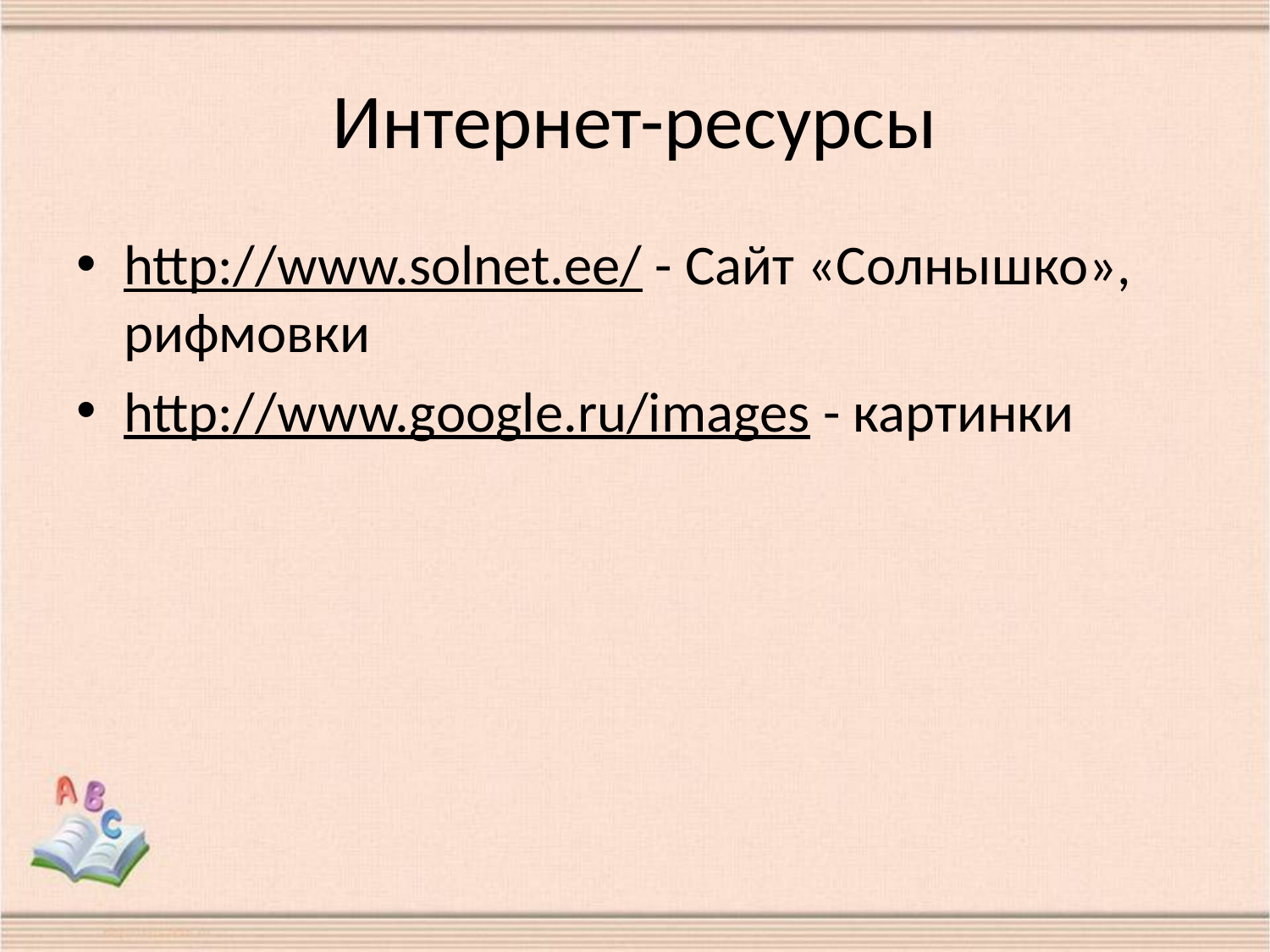

# Интернет-ресурсы
http://www.solnet.ee/ - Сайт «Солнышко», рифмовки
http://www.google.ru/images - картинки